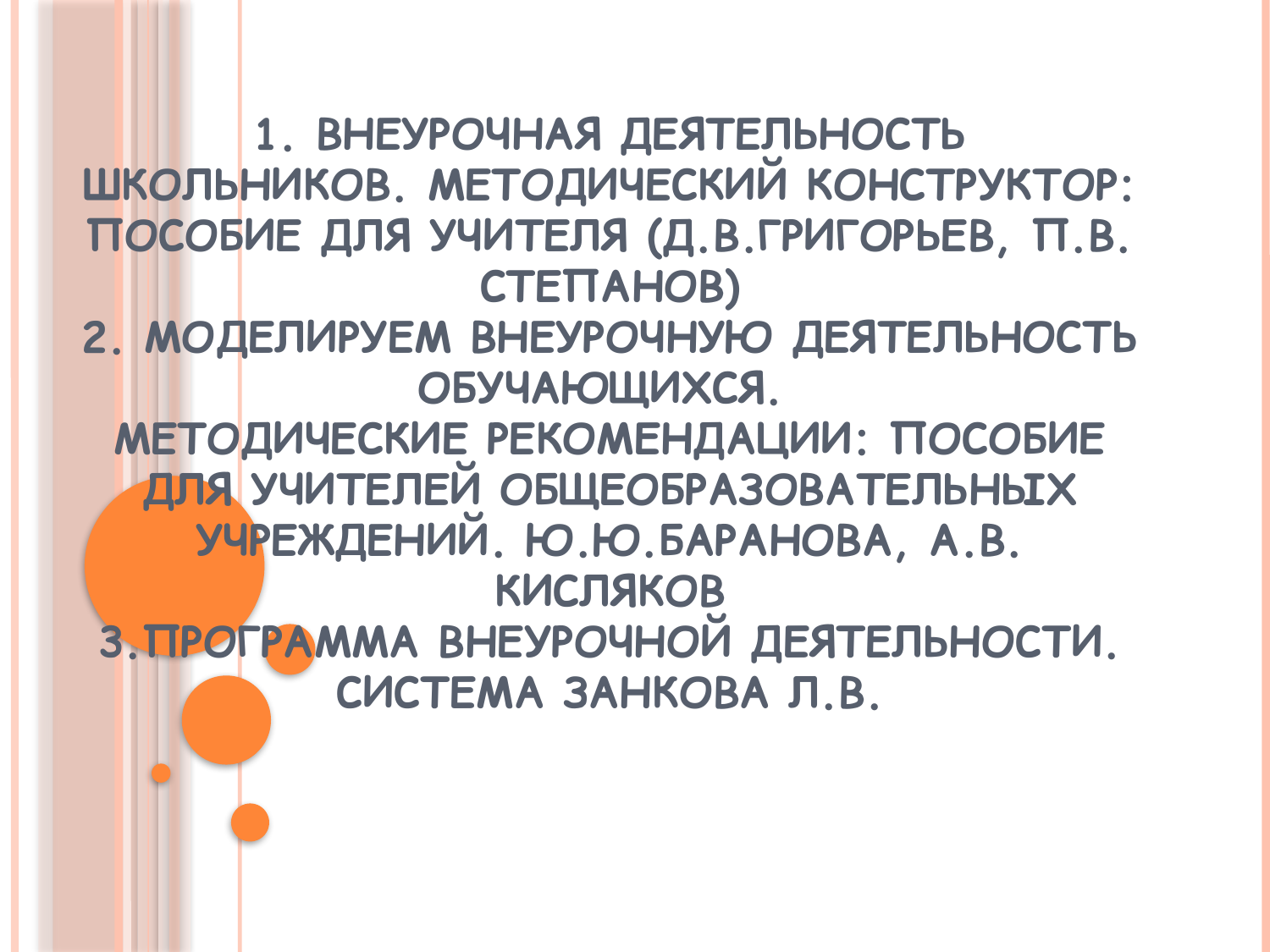

# 1. Внеурочная деятельность школьников. Методический конструктор: пособие для учителя (Д.В.Григорьев, П.В. Степанов) 2. Моделируем внеурочную деятельность обучающихся. Методические рекомендации: пособие для учителей общеобразовательных учреждений. Ю.Ю.Баранова, А.В. Кисляков 3.Программа внеурочной деятельности. Система Занкова Л.В.